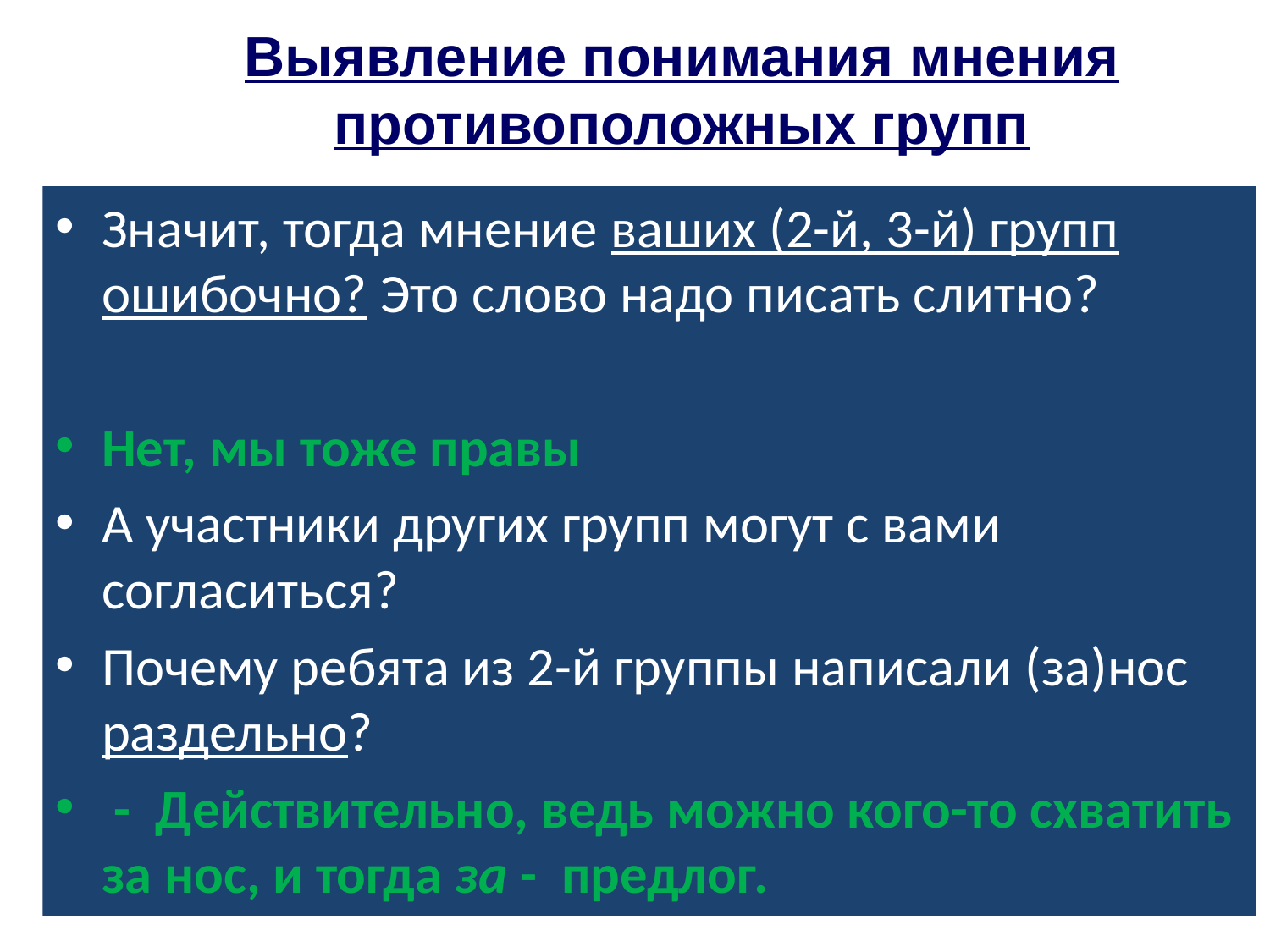

Выявление понимания мнения противоположных групп
Значит, тогда мнение ваших (2-й, 3-й) групп ошибочно? Это слово надо писать слитно?

Нет, мы тоже правы
А участники других групп могут с вами согласиться?
Почему ребята из 2-й группы написали (за)нос раздельно?
 -  Действительно, ведь можно кого-то схватить за нос, и тогда за -  предлог.